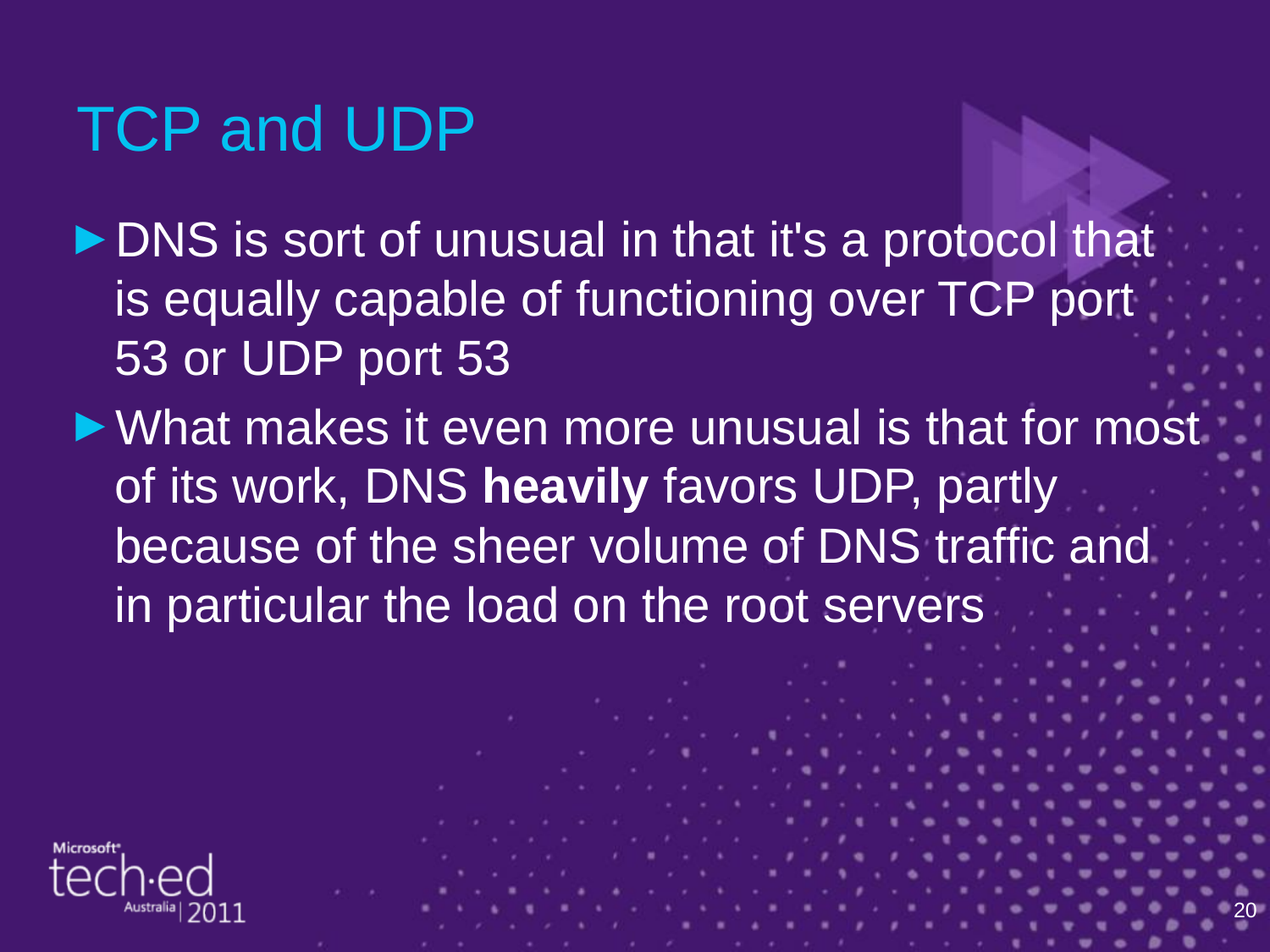

# TCP and UDP
DNS is sort of unusual in that it's a protocol that is equally capable of functioning over TCP port 53 or UDP port 53
What makes it even more unusual is that for most of its work, DNS heavily favors UDP, partly because of the sheer volume of DNS traffic and in particular the load on the root servers
20